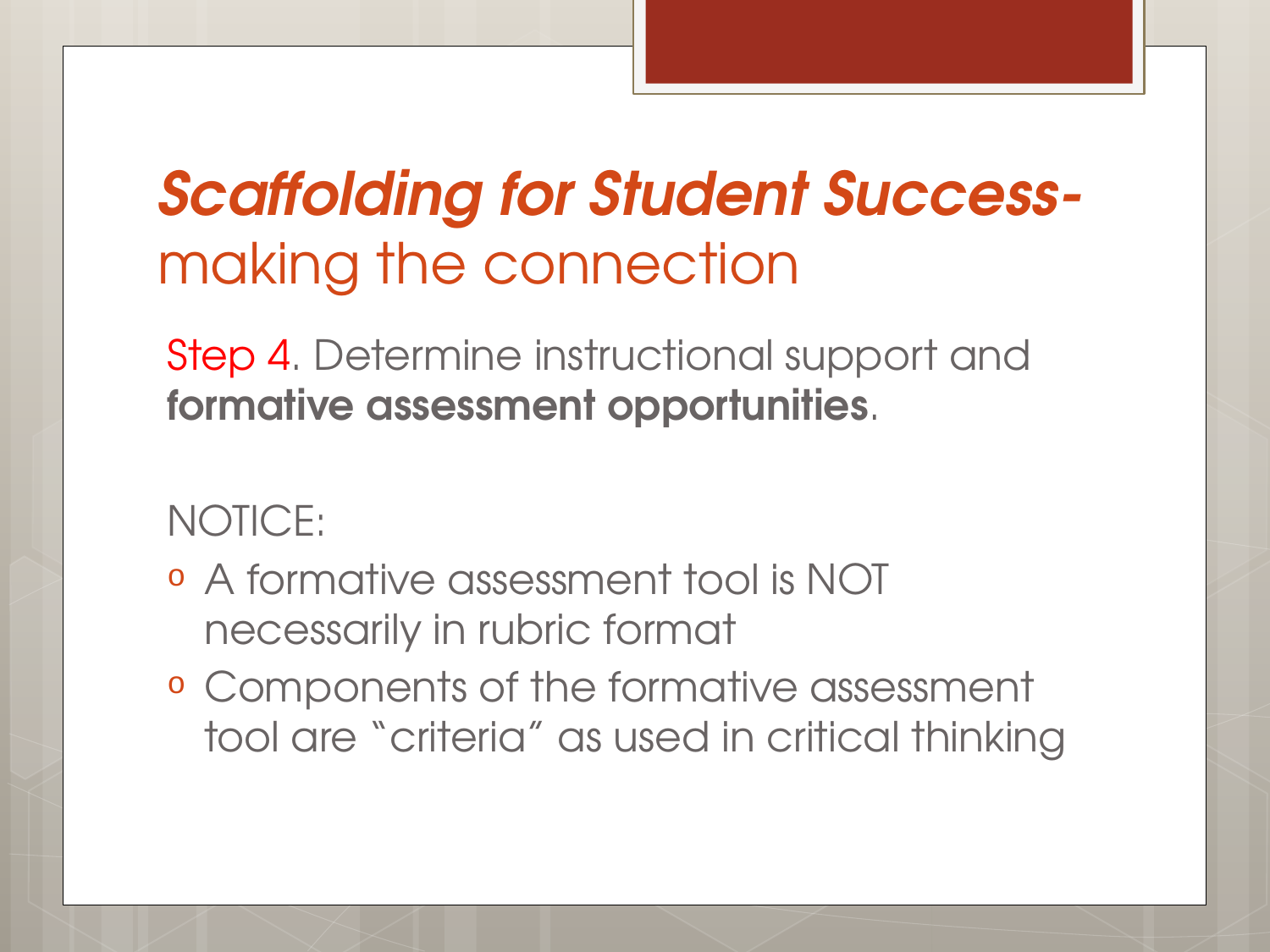

# Scaffolding for Student Success- making the connection
Step 4. Determine instructional support and formative assessment opportunities.

NOTICE:
A formative assessment tool is NOT necessarily in rubric format
Components of the formative assessment tool are “criteria” as used in critical thinking